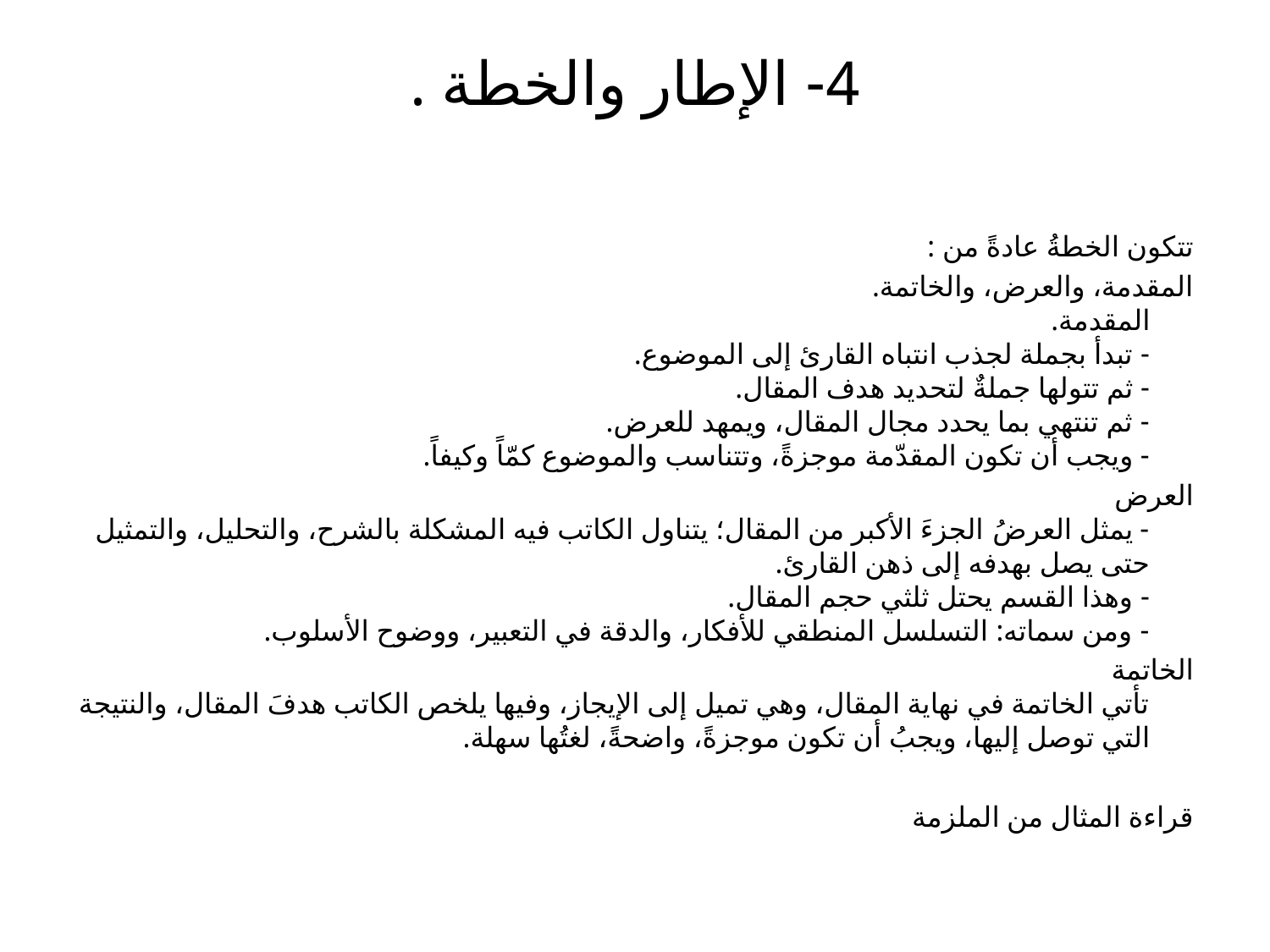

# 4- الإطار والخطة .
تتكون الخطةُ عادةً من :
المقدمة، والعرض، والخاتمة. 
المقدمة.
- تبدأ بجملة لجذب انتباه القارئ إلى الموضوع.
- ثم تتولها جملةٌ لتحديد هدف المقال. 
- ثم تنتهي بما يحدد مجال المقال، ويمهد للعرض.
- ويجب أن تكون المقدّمة موجزةً، وتتناسب والموضوع كمّاً وكيفاً.
العرض 
- يمثل العرضُ الجزءَ الأكبر من المقال؛ يتناول الكاتب فيه المشكلة بالشرح، والتحليل، والتمثيل حتى يصل بهدفه إلى ذهن القارئ. 
- وهذا القسم يحتل ثلثي حجم المقال.
- ومن سماته: التسلسل المنطقي للأفكار، والدقة في التعبير، ووضوح الأسلوب.
الخاتمة 
تأتي الخاتمة في نهاية المقال، وهي تميل إلى الإيجاز، وفيها يلخص الكاتب هدفَ المقال، والنتيجة التي توصل إليها، ويجبُ أن تكون موجزةً، واضحةً، لغتُها سهلة.

قراءة المثال من الملزمة